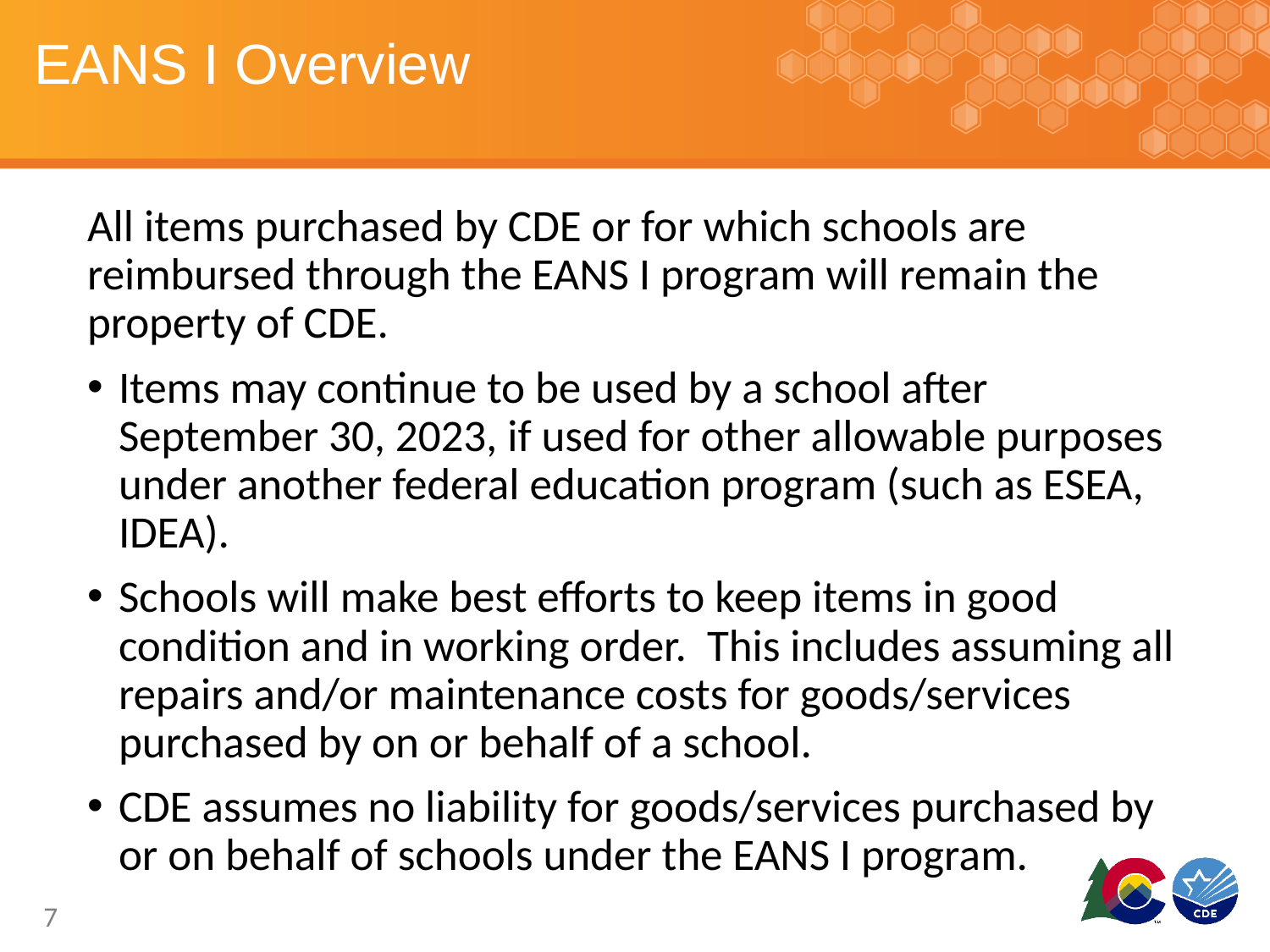

# EANS I Overview
All items purchased by CDE or for which schools are reimbursed through the EANS I program will remain the property of CDE.
Items may continue to be used by a school after September 30, 2023, if used for other allowable purposes under another federal education program (such as ESEA, IDEA).
Schools will make best efforts to keep items in good condition and in working order.  This includes assuming all repairs and/or maintenance costs for goods/services purchased by on or behalf of a school.
CDE assumes no liability for goods/services purchased by or on behalf of schools under the EANS I program.

7